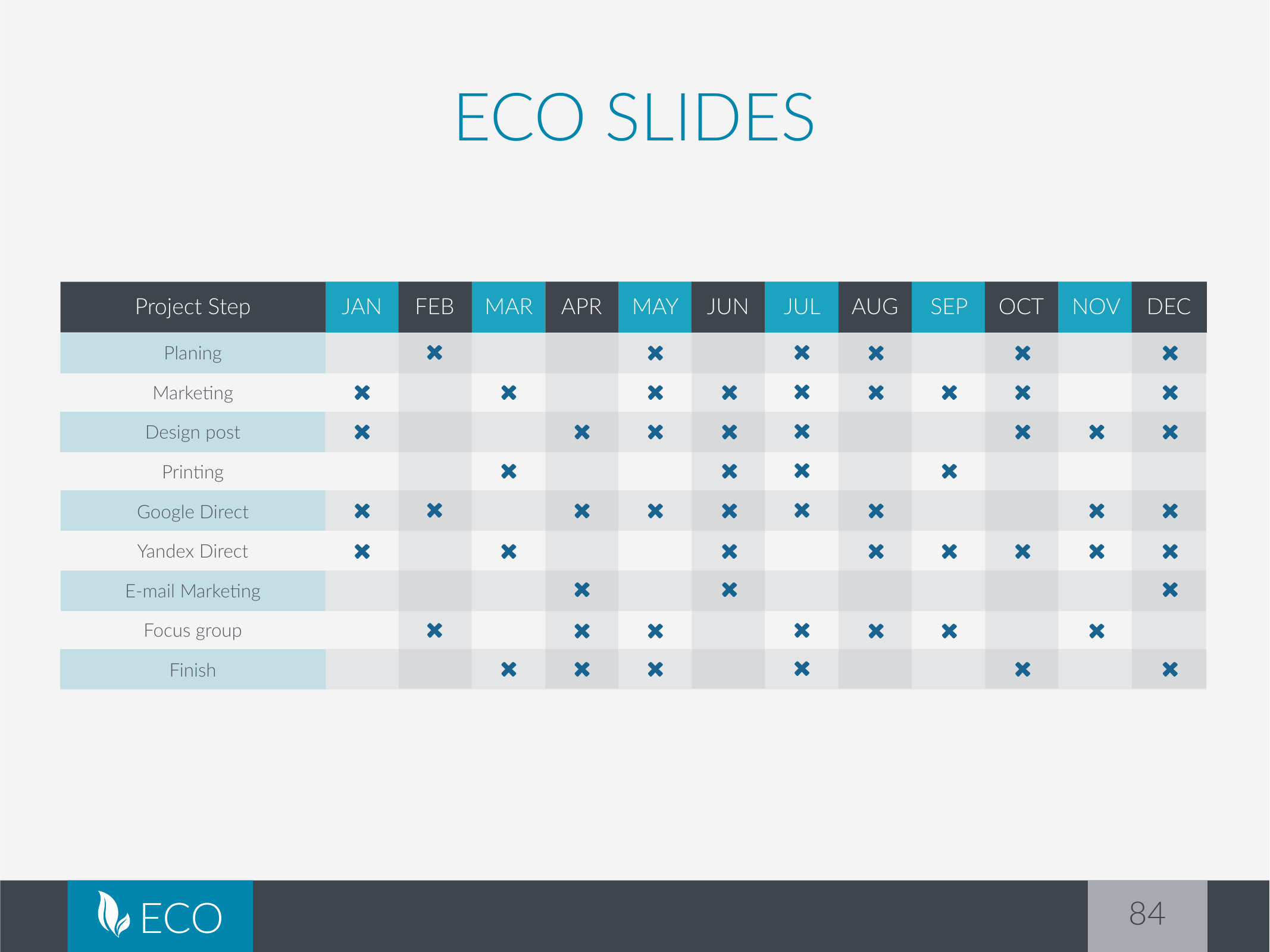

# ECO SLIDES

Project Step
JAN
FEB
MAR
APR
MAY
JUN
JUL
AUG
SEP
OCT
NOV
DEC

Planing
Marketing
Design post
Printing
Google Direct
Yandex Direct
E-mail Marketing
Focus group
Finish

84